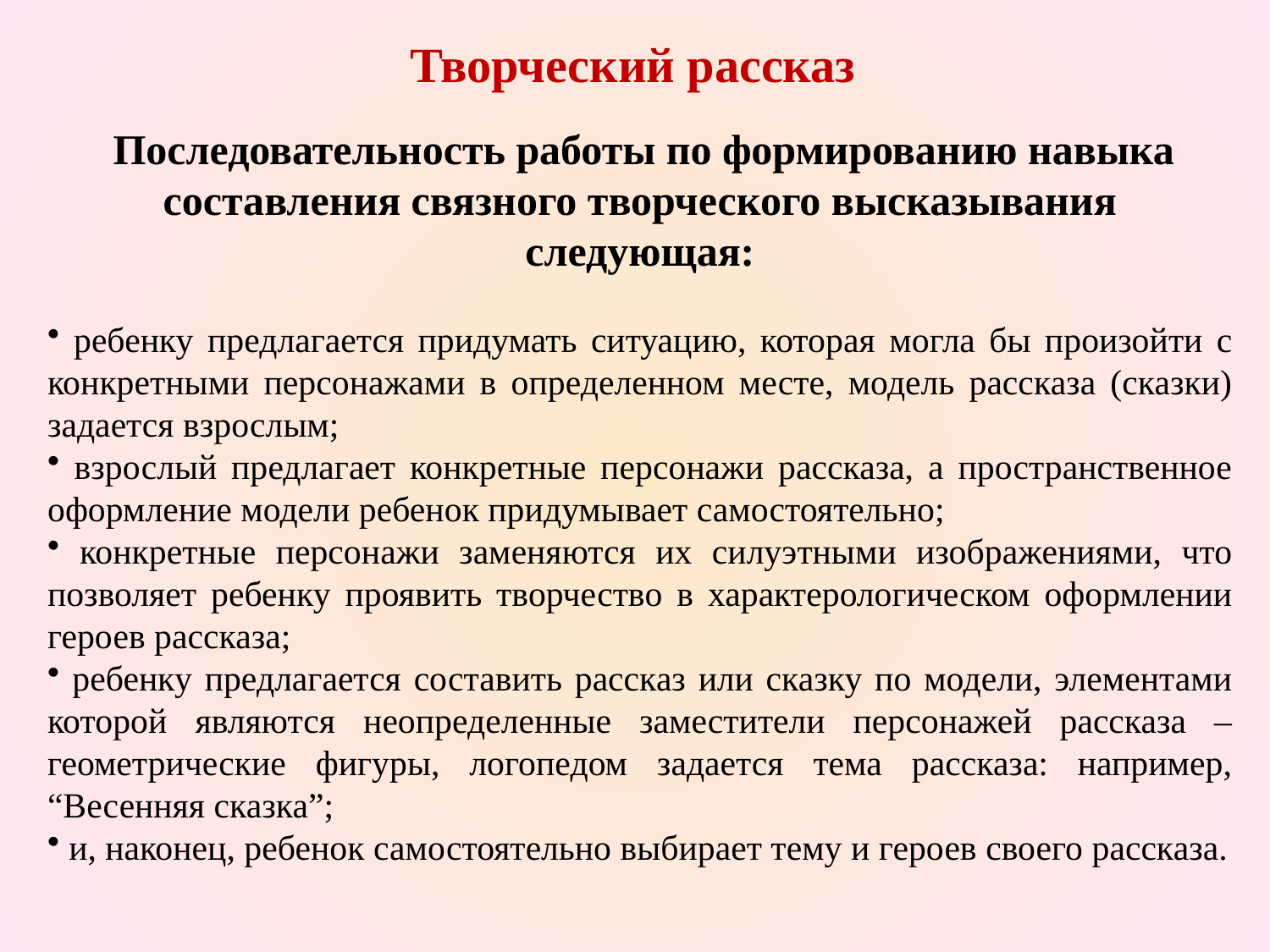

Творческий рассказ
 Последовательность работы по формированию навыка составления связного творческого высказывания следующая:

 ребенку предлагается придумать ситуацию, которая могла бы произойти с конкретными персонажами в определенном месте, модель рассказа (сказки) задается взрослым;
 взрослый предлагает конкретные персонажи рассказа, а пространственное оформление модели ребенок придумывает самостоятельно;
 конкретные персонажи заменяются их силуэтными изображениями, что позволяет ребенку проявить творчество в характерологическом оформлении героев рассказа;
 ребенку предлагается составить рассказ или сказку по модели, элементами которой являются неопределенные заместители персонажей рассказа – геометрические фигуры, логопедом задается тема рассказа: например, “Весенняя сказка”;
 и, наконец, ребенок самостоятельно выбирает тему и героев своего рассказа.